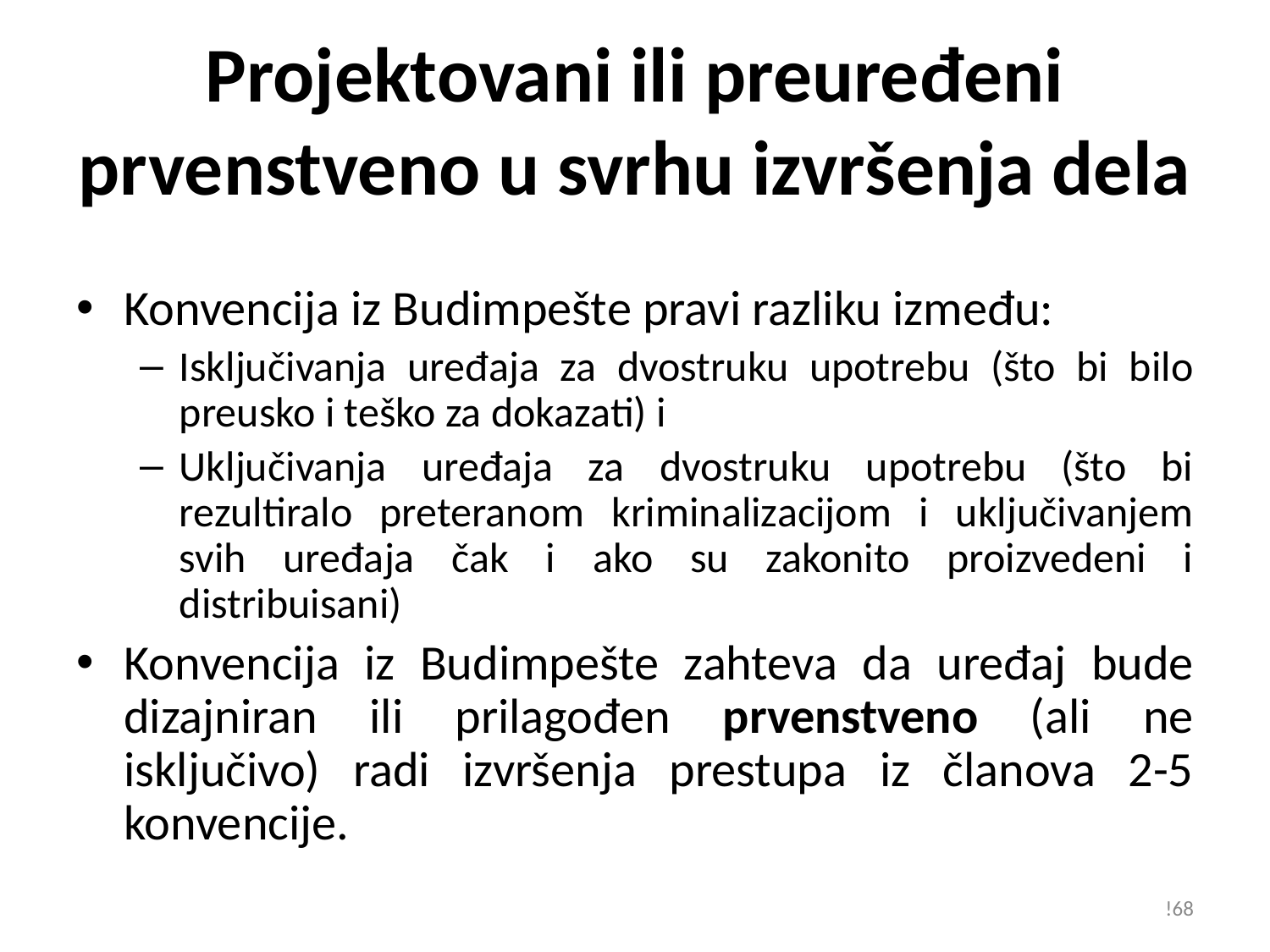

# Projektovani ili preuređeni prvenstveno u svrhu izvršenja dela
Konvencija iz Budimpešte pravi razliku između:
Isključivanja uređaja za dvostruku upotrebu (što bi bilo preusko i teško za dokazati) i
Uključivanja uređaja za dvostruku upotrebu (što bi rezultiralo preteranom kriminalizacijom i uključivanjem svih uređaja čak i ako su zakonito proizvedeni i distribuisani)
Konvencija iz Budimpešte zahteva da uređaj bude dizajniran ili prilagođen prvenstveno (ali ne isključivo) radi izvršenja prestupa iz članova 2-5 konvencije.
!68